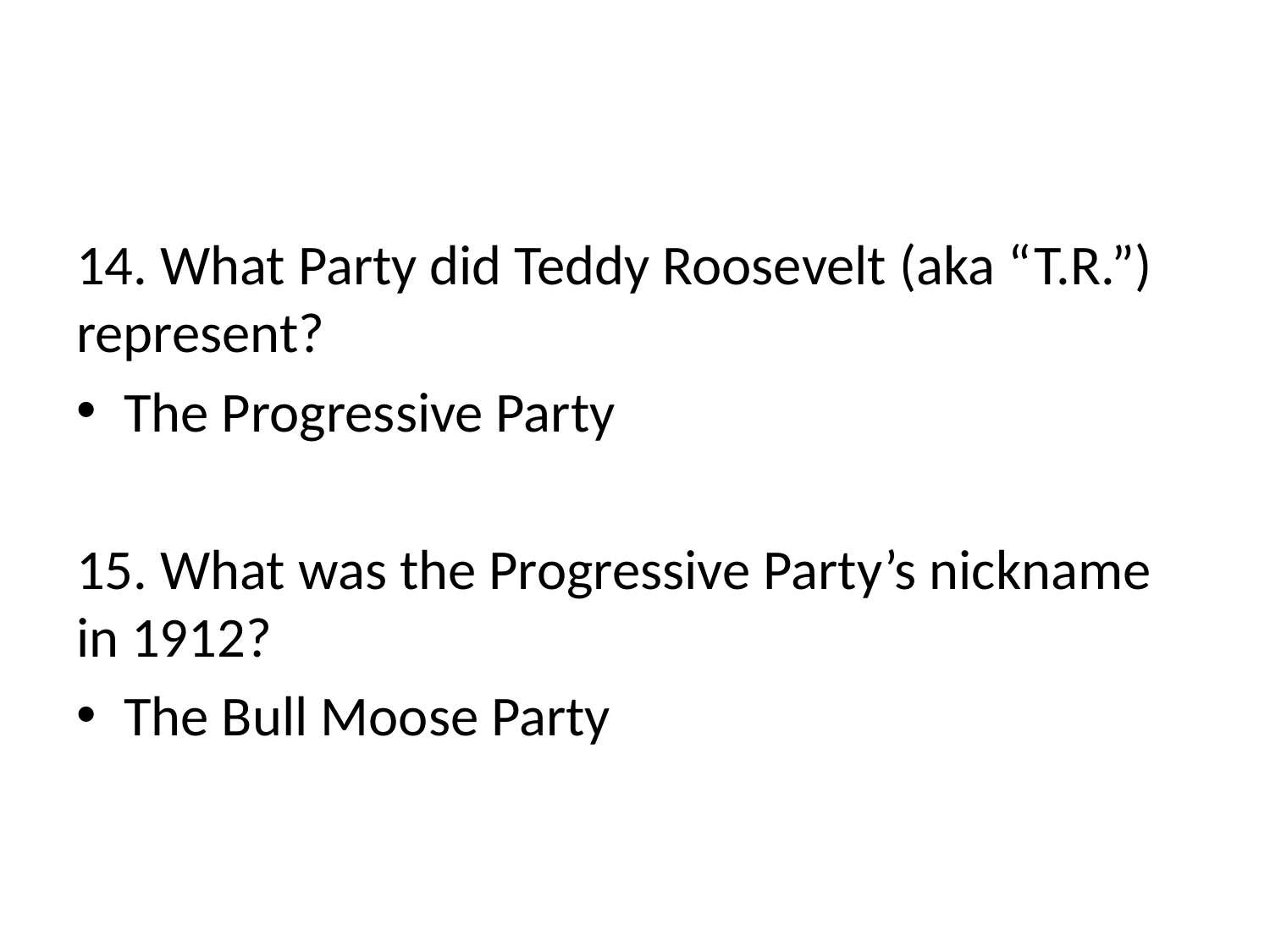

#
14. What Party did Teddy Roosevelt (aka “T.R.”) represent?
The Progressive Party

15. What was the Progressive Party’s nickname in 1912?
The Bull Moose Party